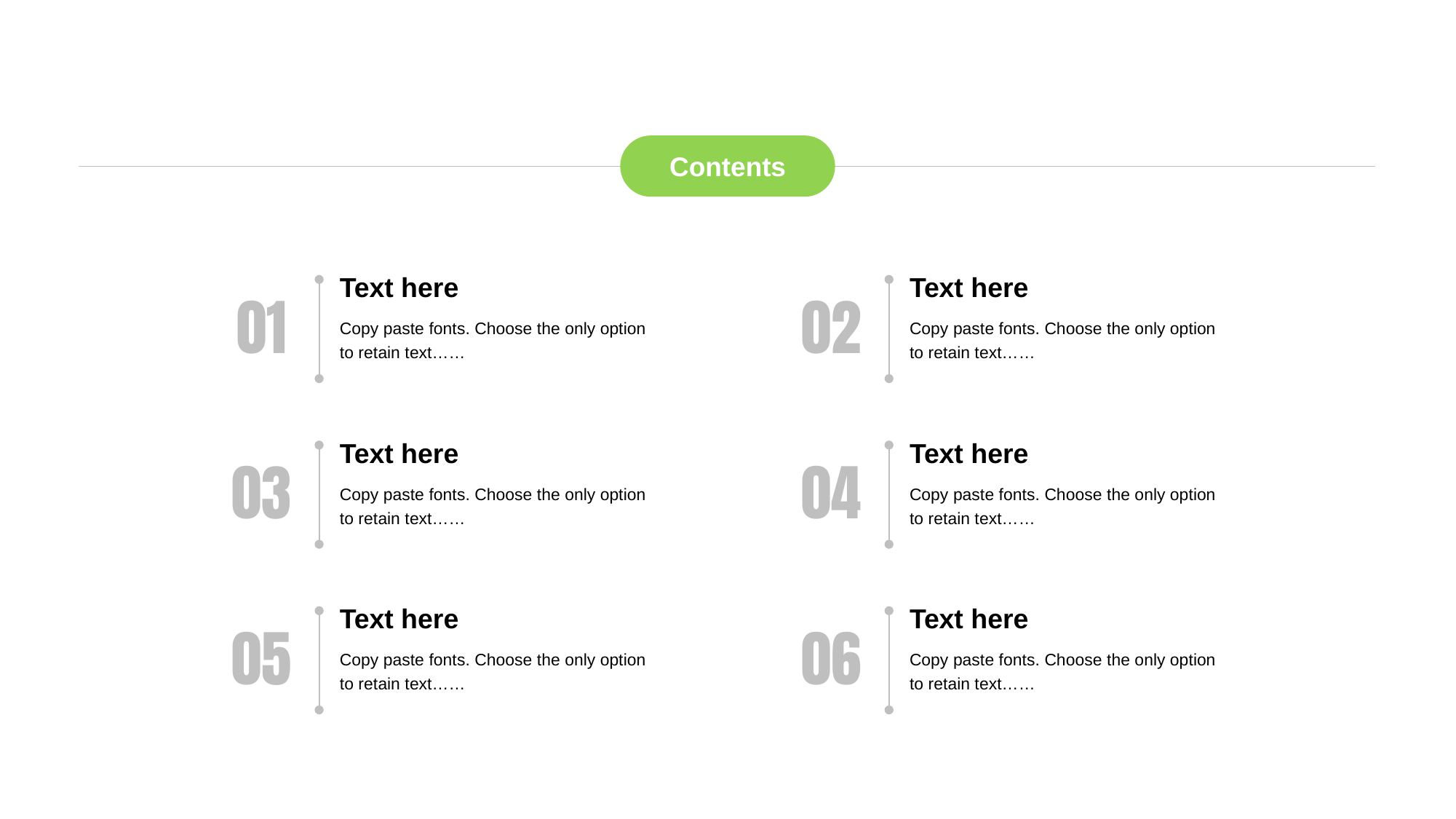

Contents
Text here
Text here
01
02
Copy paste fonts. Choose the only option to retain text……
Copy paste fonts. Choose the only option to retain text……
Text here
Text here
03
04
Copy paste fonts. Choose the only option to retain text……
Copy paste fonts. Choose the only option to retain text……
Text here
Text here
05
06
Copy paste fonts. Choose the only option to retain text……
Copy paste fonts. Choose the only option to retain text……